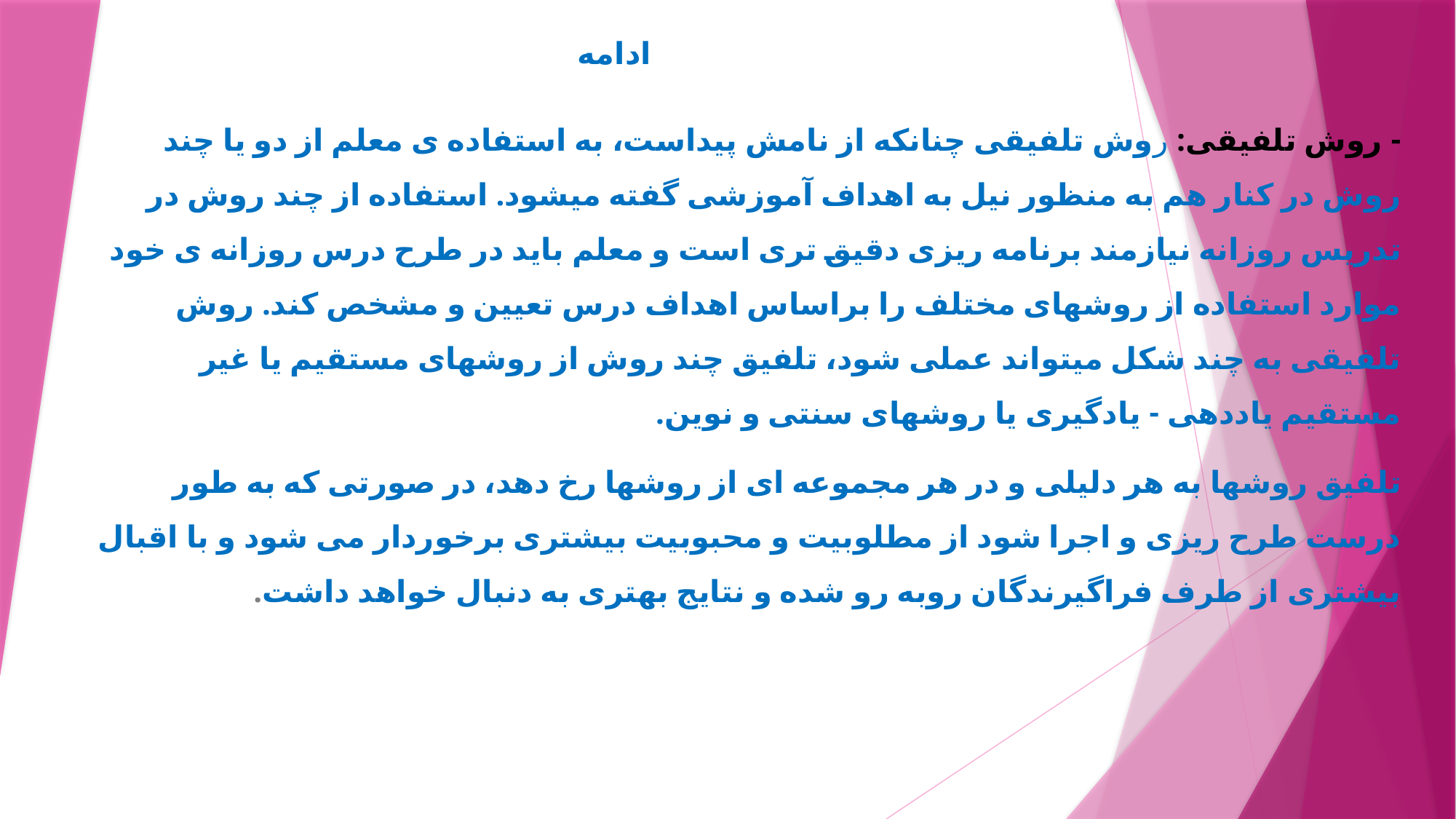

# ادامه
- روش تلفيقی: روش تلفيقی چنانکه از نامش پيداست، به استفاده ی معلم از دو يا چند روش در کنار هم به منظور نيل به اهداف آموزشی گفته میشود. استفاده از چند روش در تدريس روزانه نيازمند برنامه ريزی دقيق تری است و معلم بايد در طرح درس روزانه ی خود موارد استفاده از روشهای مختلف را براساس اهداف درس تعيين و مشخص کند. روش تلفيقی به چند شکل میتواند عملی شود، تلفيق چند روش از روشهای مستقيم يا غير مستقيم ياددهی - يادگيری يا روشهای سنتی و نوين.
تلفيق روشها به هر دليلی و در هر مجموعه ای از روشها رخ دهد، در صورتی که به طور درست طرح ريزی و اجرا شود از مطلوبيت و محبوبيت بيشتری برخوردار می شود و با اقبال بيشتری از طرف فراگيرندگان روبه رو شده و نتايج بهتری به دنبال خواهد داشت.